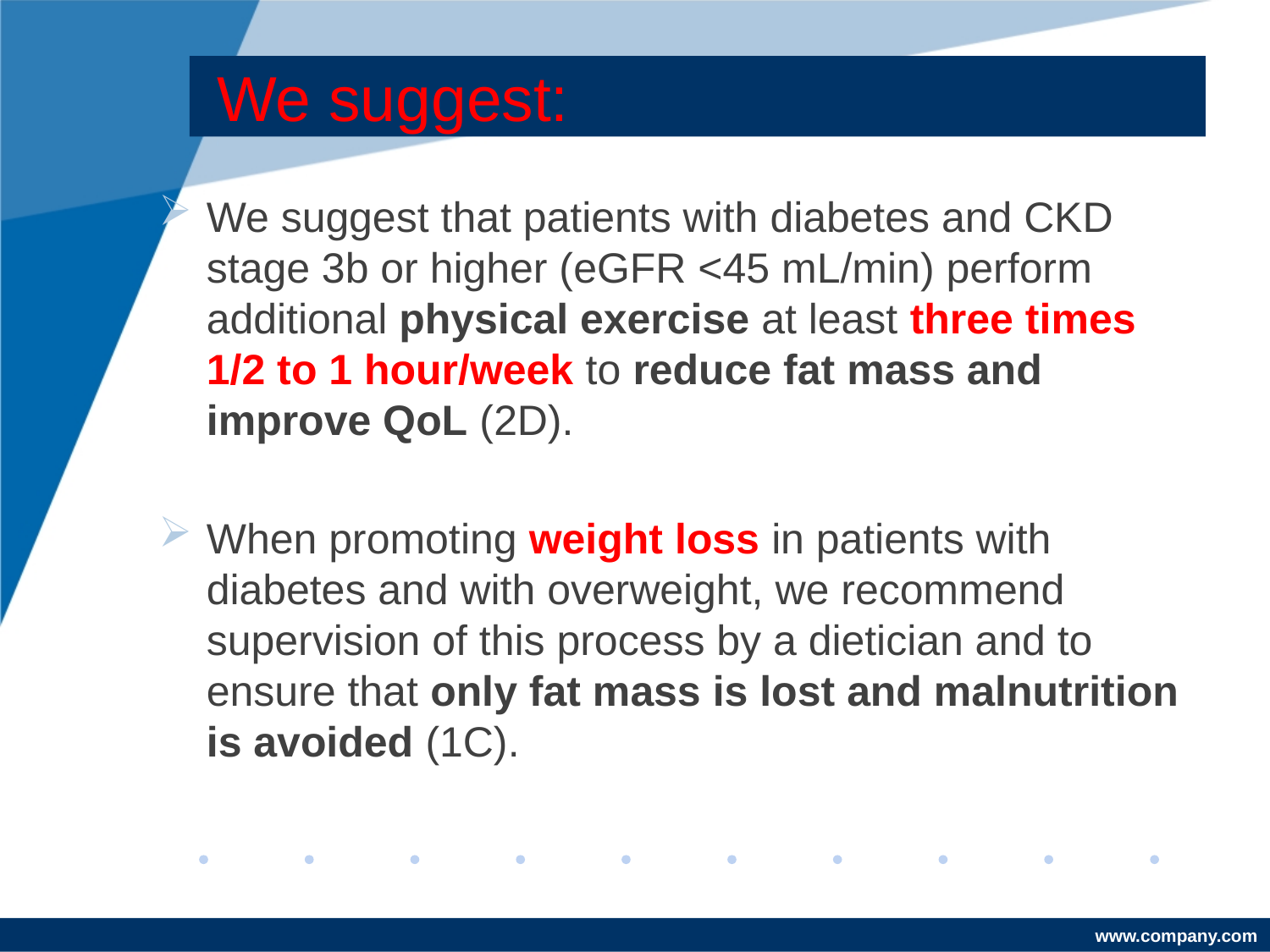

# We suggest:
We suggest that patients with diabetes and CKD stage 3b or higher (eGFR <45 mL/min) perform additional physical exercise at least three times 1/2 to 1 hour/week to reduce fat mass and improve QoL (2D).

When promoting weight loss in patients with diabetes and with overweight, we recommend supervision of this process by a dietician and to ensure that only fat mass is lost and malnutrition is avoided (1C).